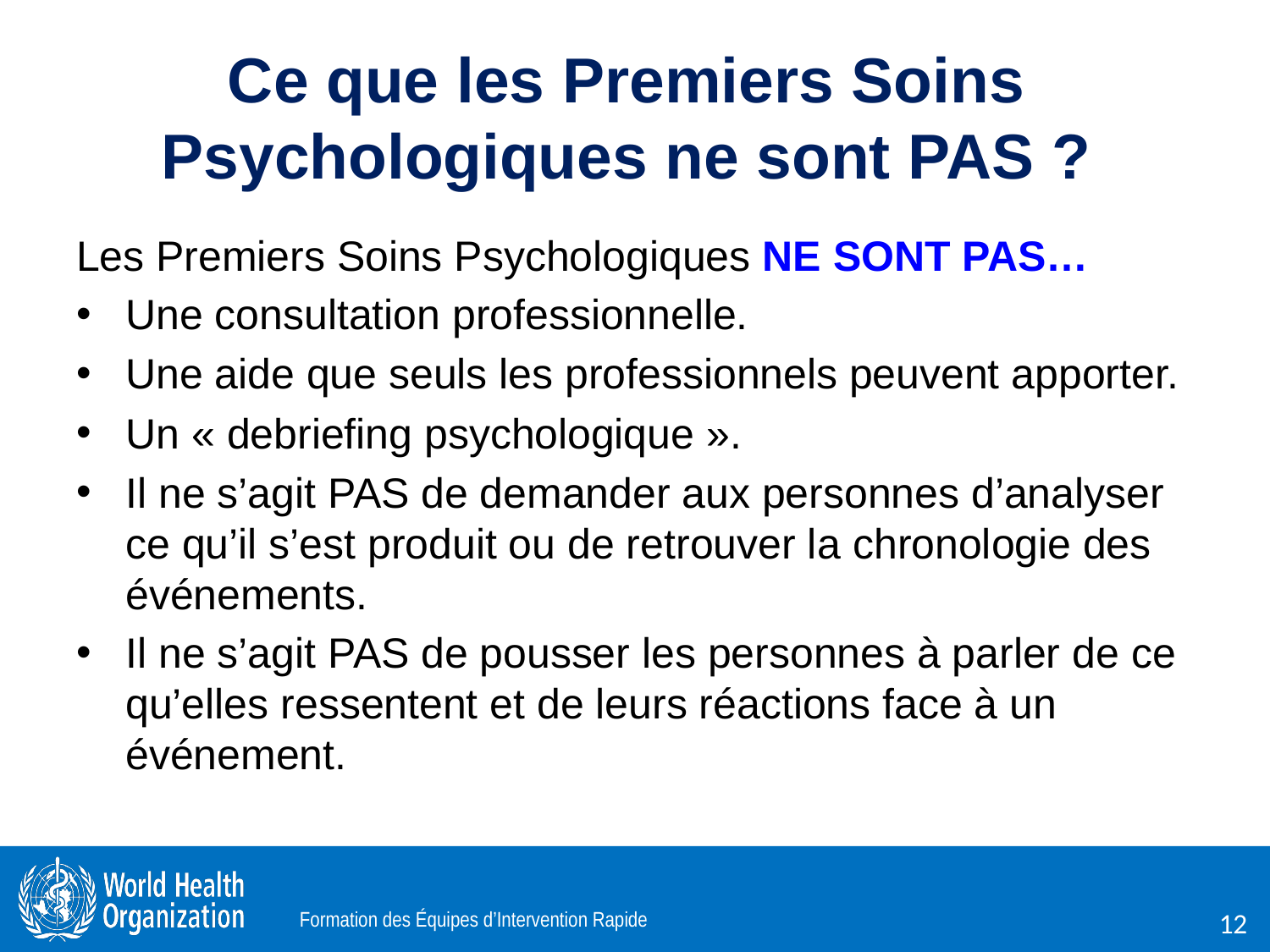

# Ce que les Premiers Soins Psychologiques ne sont PAS ?
Les Premiers Soins Psychologiques NE SONT PAS…
Une consultation professionnelle.
Une aide que seuls les professionnels peuvent apporter.
Un « debriefing psychologique ».
Il ne s’agit PAS de demander aux personnes d’analyser ce qu’il s’est produit ou de retrouver la chronologie des événements.
Il ne s’agit PAS de pousser les personnes à parler de ce qu’elles ressentent et de leurs réactions face à un événement.